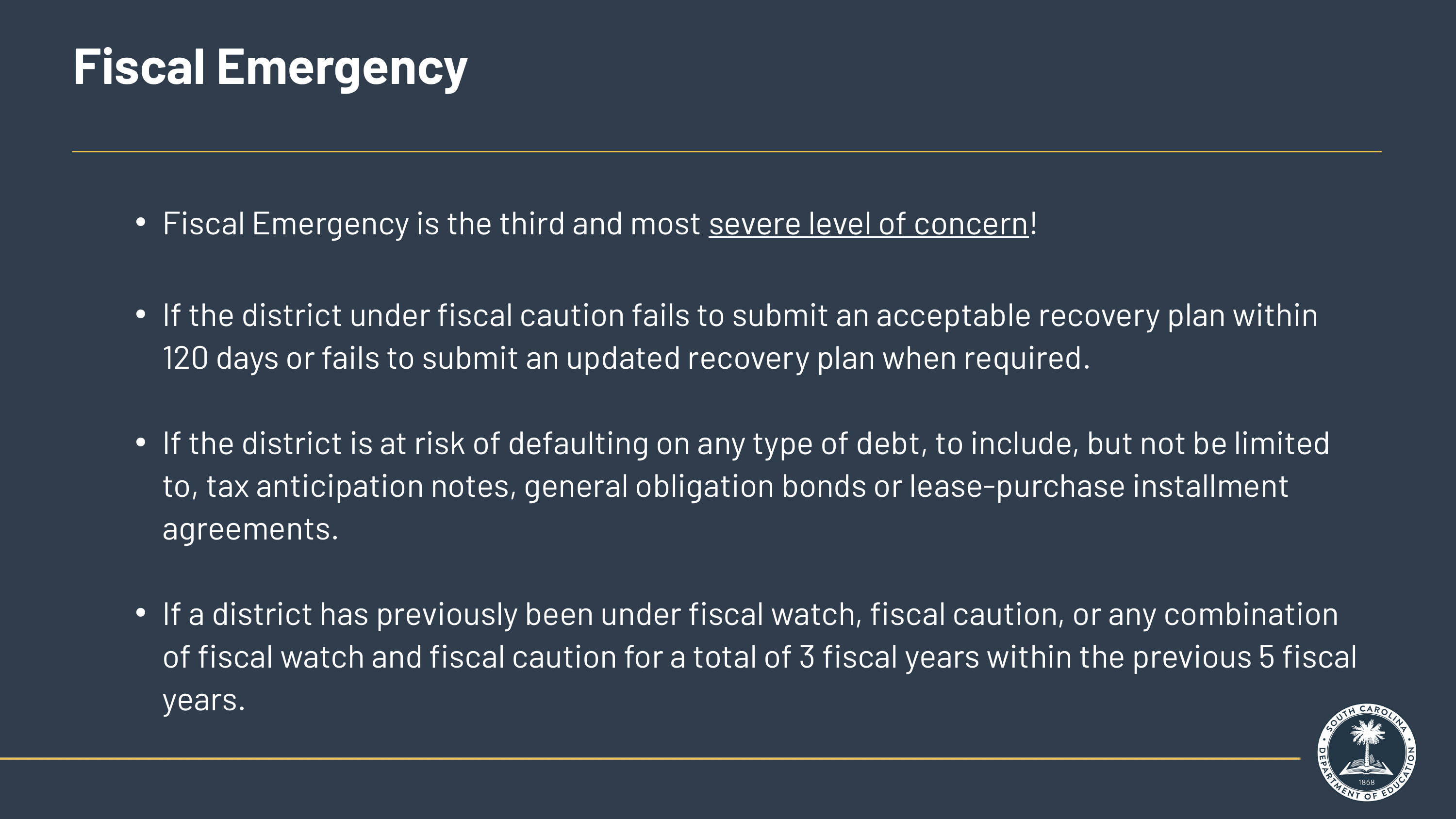

# Fiscal Emergency

Fiscal Emergency is the third and most severe level of concern!

If the district under fiscal caution fails to submit an acceptable recovery plan within 120 days or fails to submit an updated recovery plan when required.

If the district is at risk of defaulting on any type of debt, to include, but not be limited to, tax anticipation notes, general obligation bonds or lease-purchase installment agreements.

If a district has previously been under fiscal watch, fiscal caution, or any combination of fiscal watch and fiscal caution for a total of 3 fiscal years within the previous 5 fiscal years.